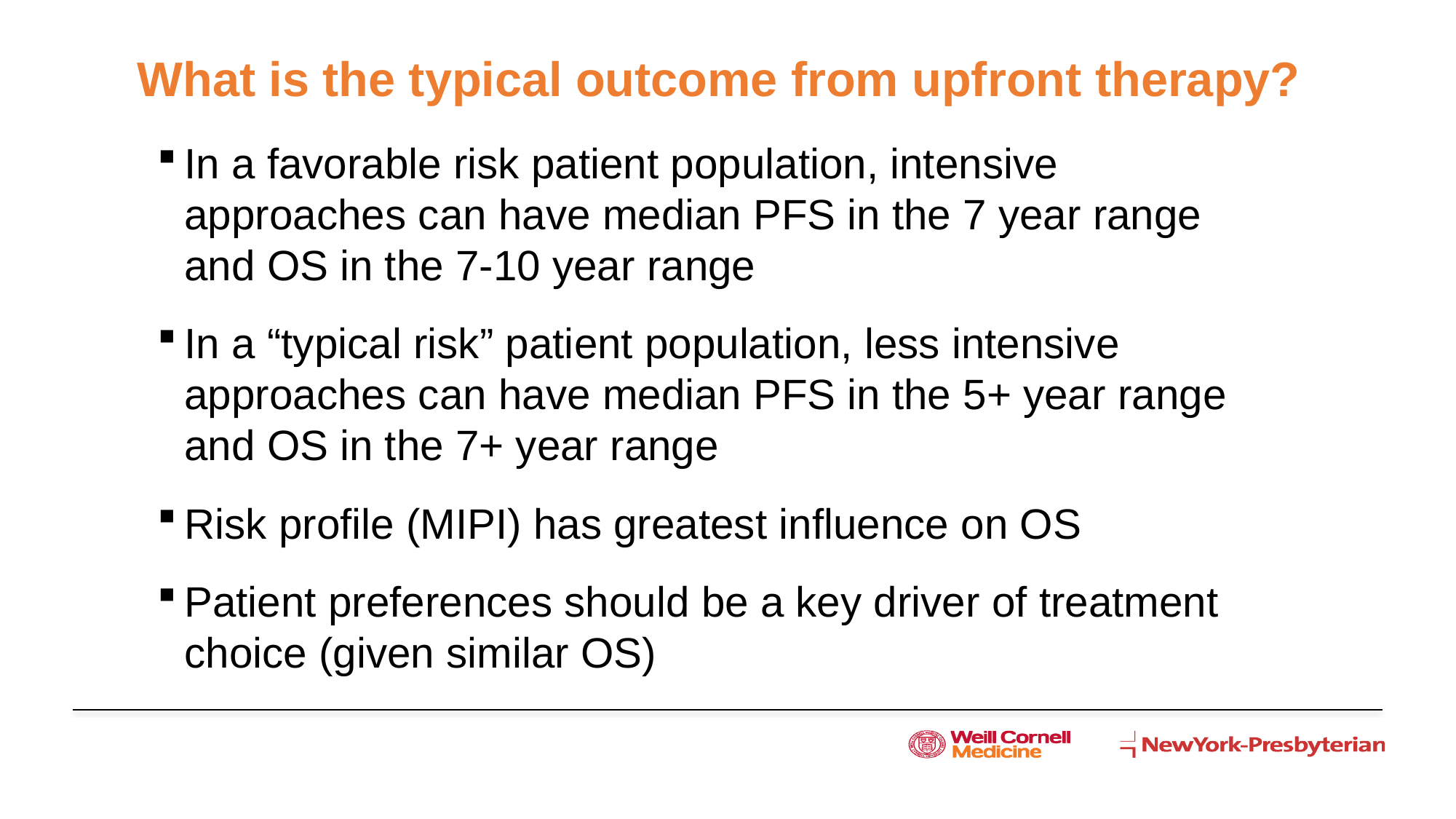

# What is the typical outcome from upfront therapy?
In a favorable risk patient population, intensive approaches can have median PFS in the 7 year range and OS in the 7-10 year range
In a “typical risk” patient population, less intensive approaches can have median PFS in the 5+ year range and OS in the 7+ year range
Risk profile (MIPI) has greatest influence on OS
Patient preferences should be a key driver of treatment choice (given similar OS)